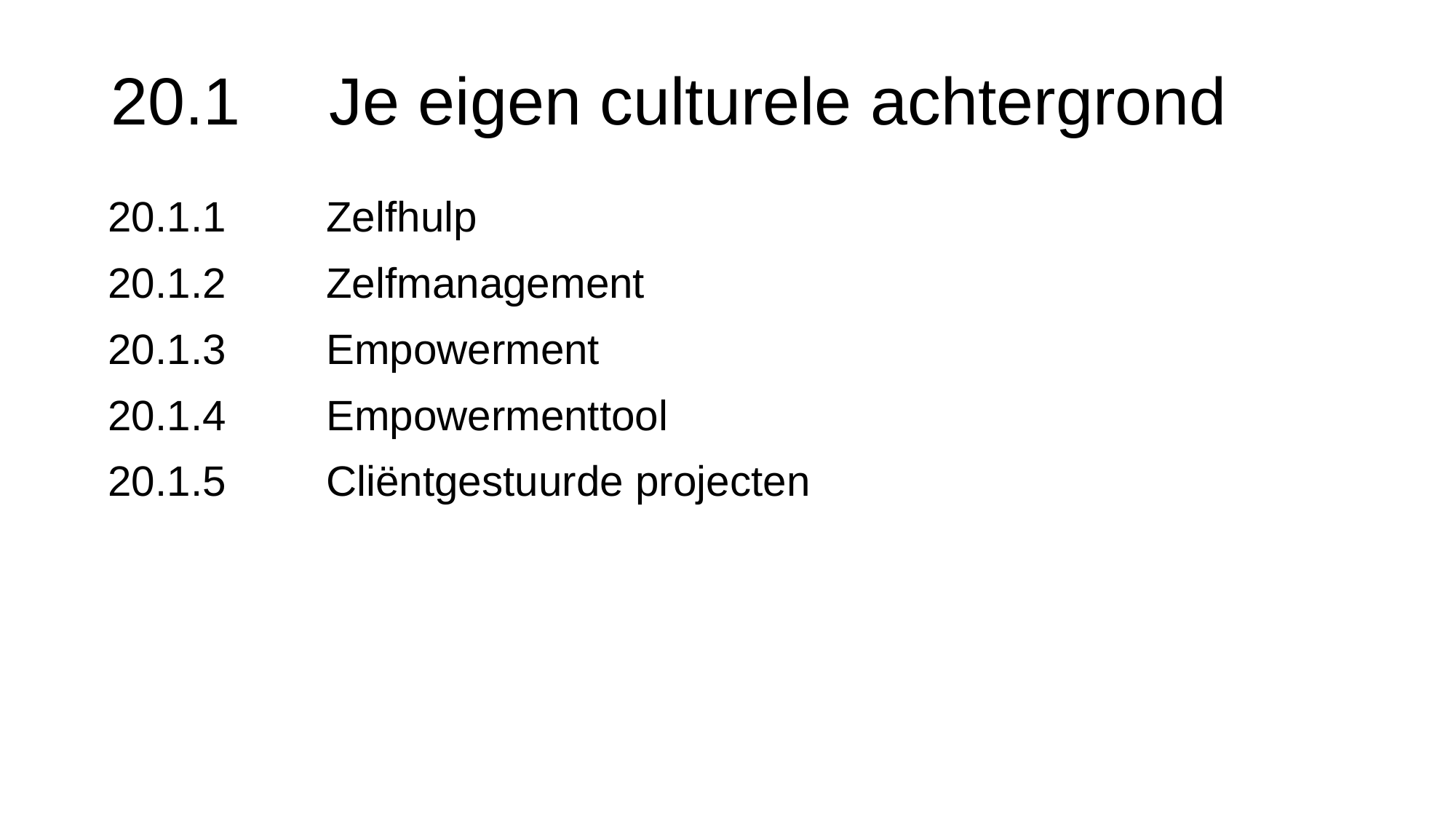

# 20.1	Je eigen culturele achtergrond
20.1.1	Zelfhulp
20.1.2	Zelfmanagement
20.1.3	Empowerment
20.1.4	Empowermenttool
20.1.5	Cliëntgestuurde projecten